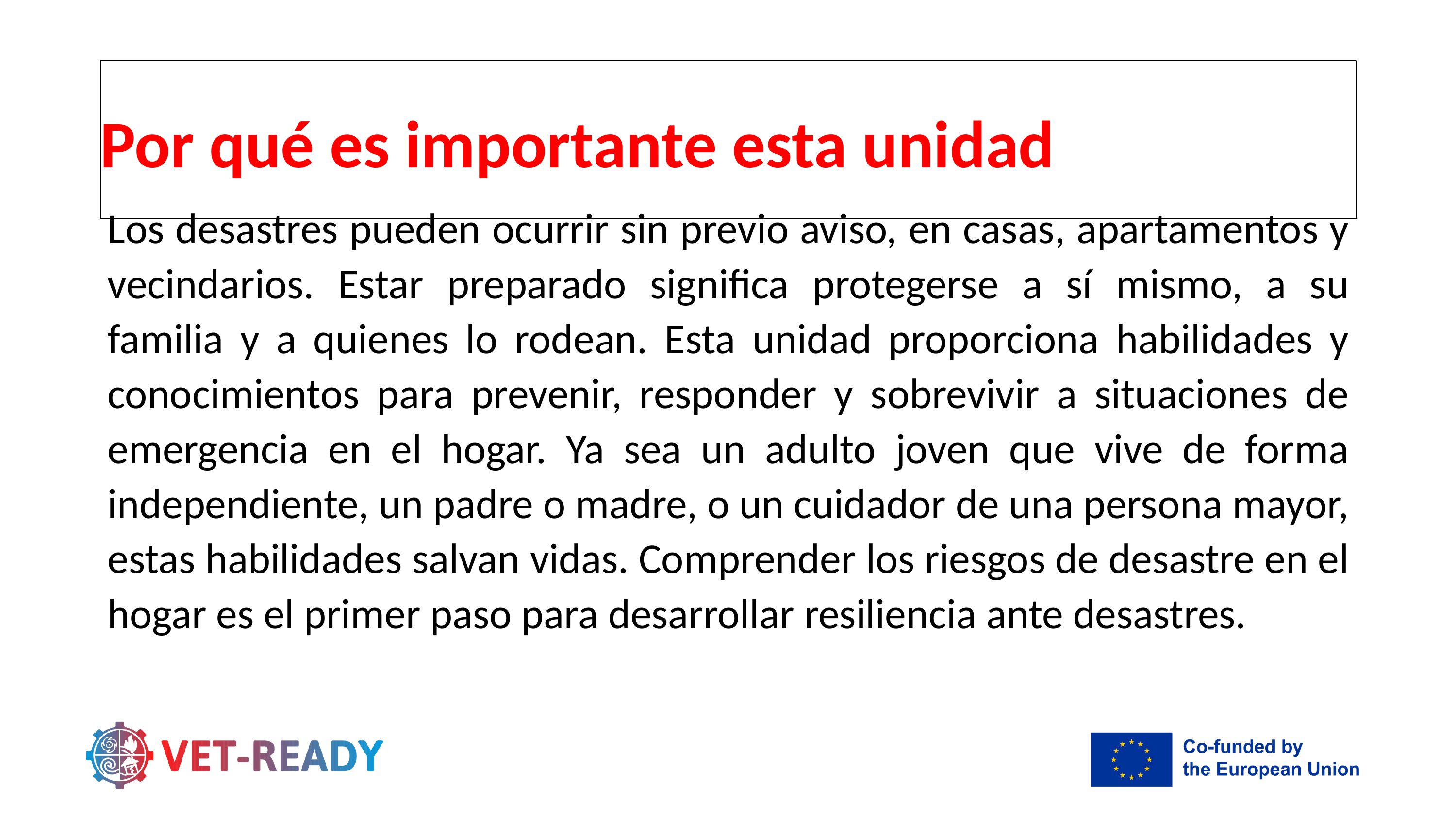

Por qué es importante esta unidad
Los desastres pueden ocurrir sin previo aviso, en casas, apartamentos y vecindarios. Estar preparado significa protegerse a sí mismo, a su familia y a quienes lo rodean. Esta unidad proporciona habilidades y conocimientos para prevenir, responder y sobrevivir a situaciones de emergencia en el hogar. Ya sea un adulto joven que vive de forma independiente, un padre o madre, o un cuidador de una persona mayor, estas habilidades salvan vidas. Comprender los riesgos de desastre en el hogar es el primer paso para desarrollar resiliencia ante desastres.